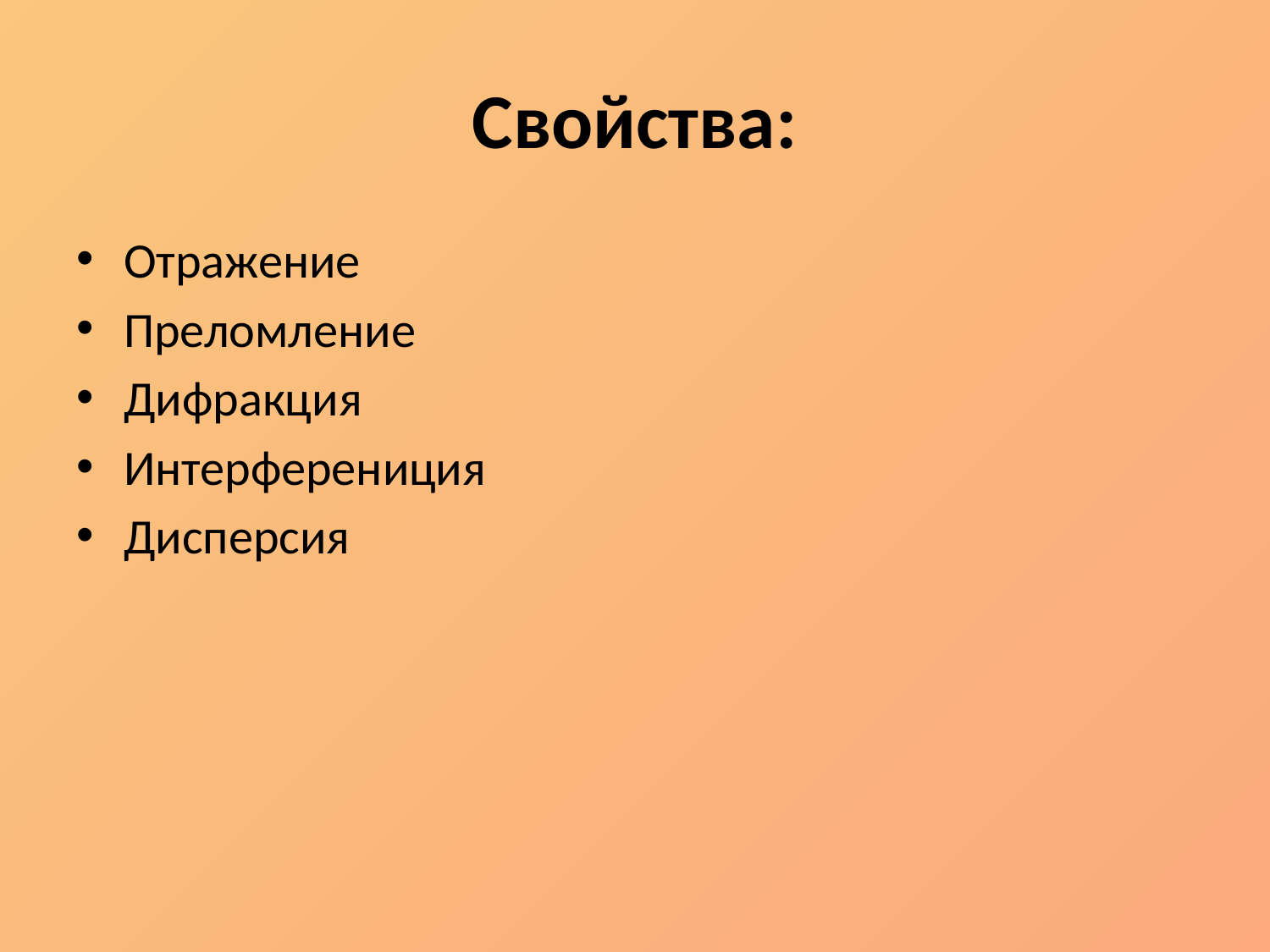

# Свойства:
Отражение
Преломление
Дифракция
Интерферениция
Дисперсия